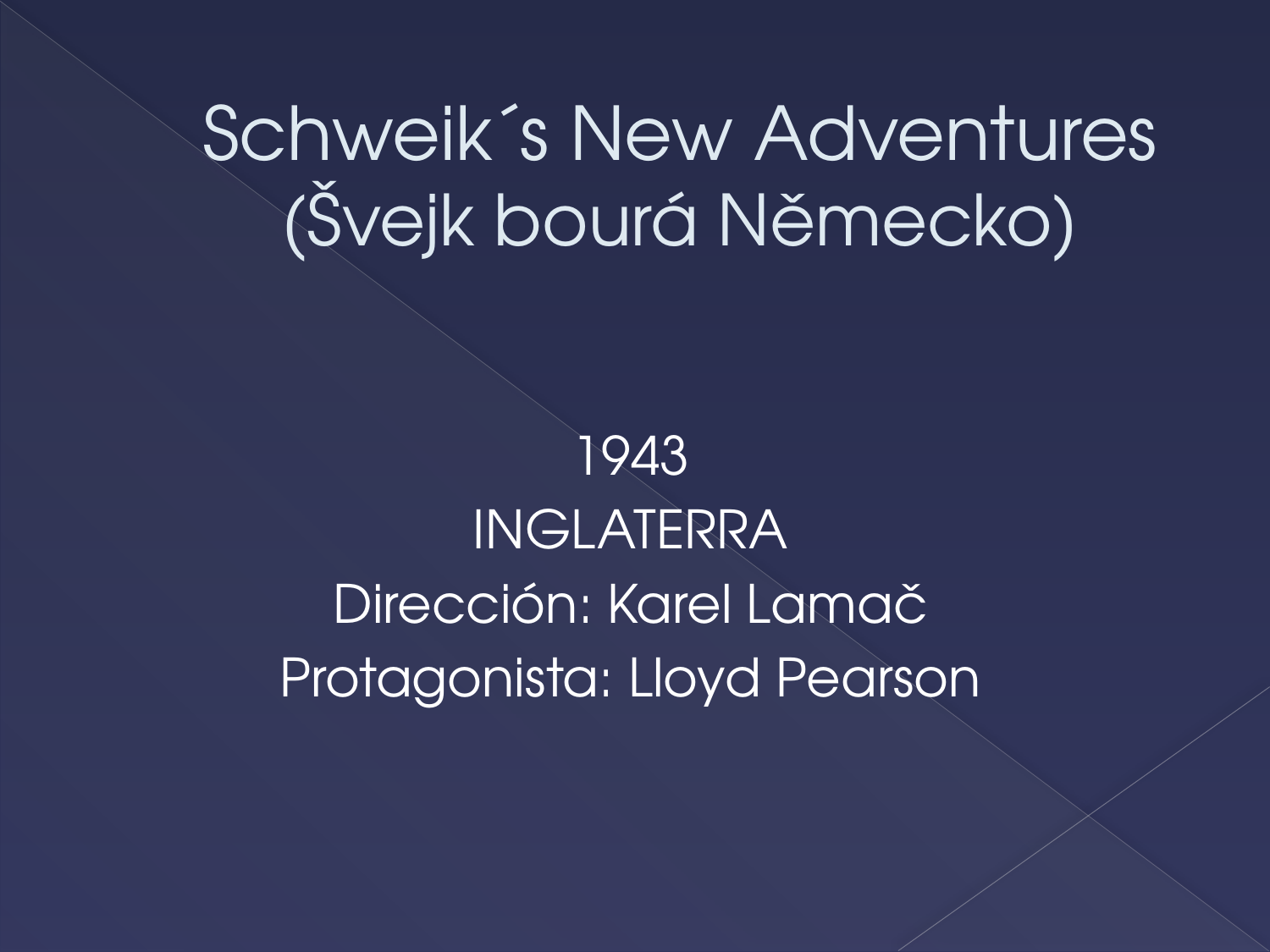

# Schweik´s New Adventures (Švejk bourá Německo)
1943
INGLATERRA
Dirección: Karel Lamač
Protagonista: Lloyd Pearson